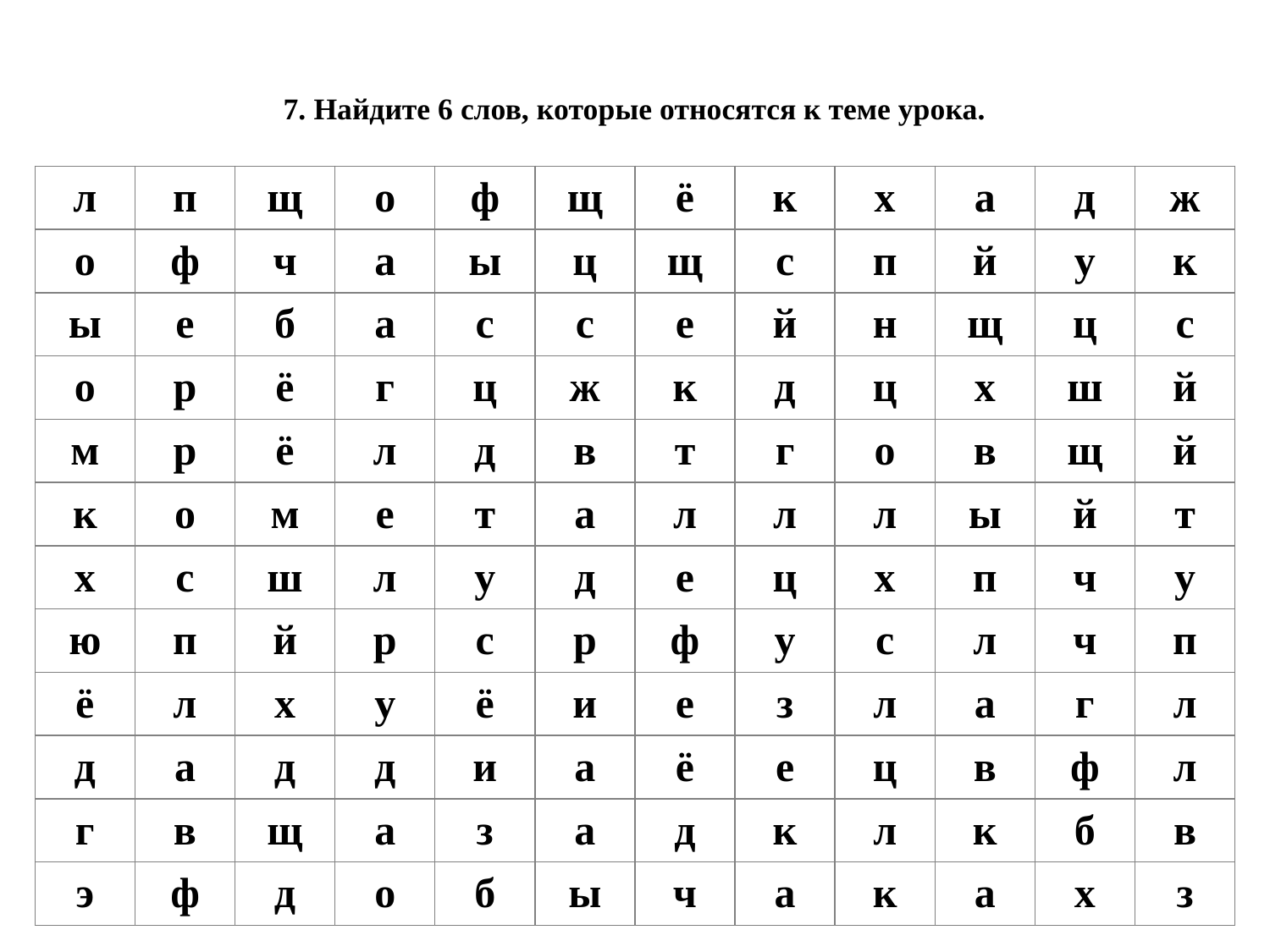

# 7. Найдите 6 слов, которые относятся к теме урока.
| л | п | щ | о | ф | щ | ё | к | х | а | д | ж |
| --- | --- | --- | --- | --- | --- | --- | --- | --- | --- | --- | --- |
| о | ф | ч | а | ы | ц | щ | c | п | й | у | к |
| ы | е | б | а | с | с | е | й | н | щ | ц | c |
| о | р | ё | г | ц | ж | к | д | ц | х | ш | й |
| м | р | ё | л | д | в | т | г | о | в | щ | й |
| к | о | м | е | т | а | л | л | л | ы | й | т |
| х | с | ш | л | у | д | е | ц | х | п | ч | у |
| ю | п | й | р | c | р | ф | у | c | л | ч | п |
| ё | л | х | у | ё | и | е | з | л | а | г | л |
| д | а | д | д | и | а | ё | е | ц | в | ф | л |
| г | в | щ | а | з | а | д | к | л | к | б | в |
| э | ф | д | о | б | ы | ч | а | к | а | х | з |